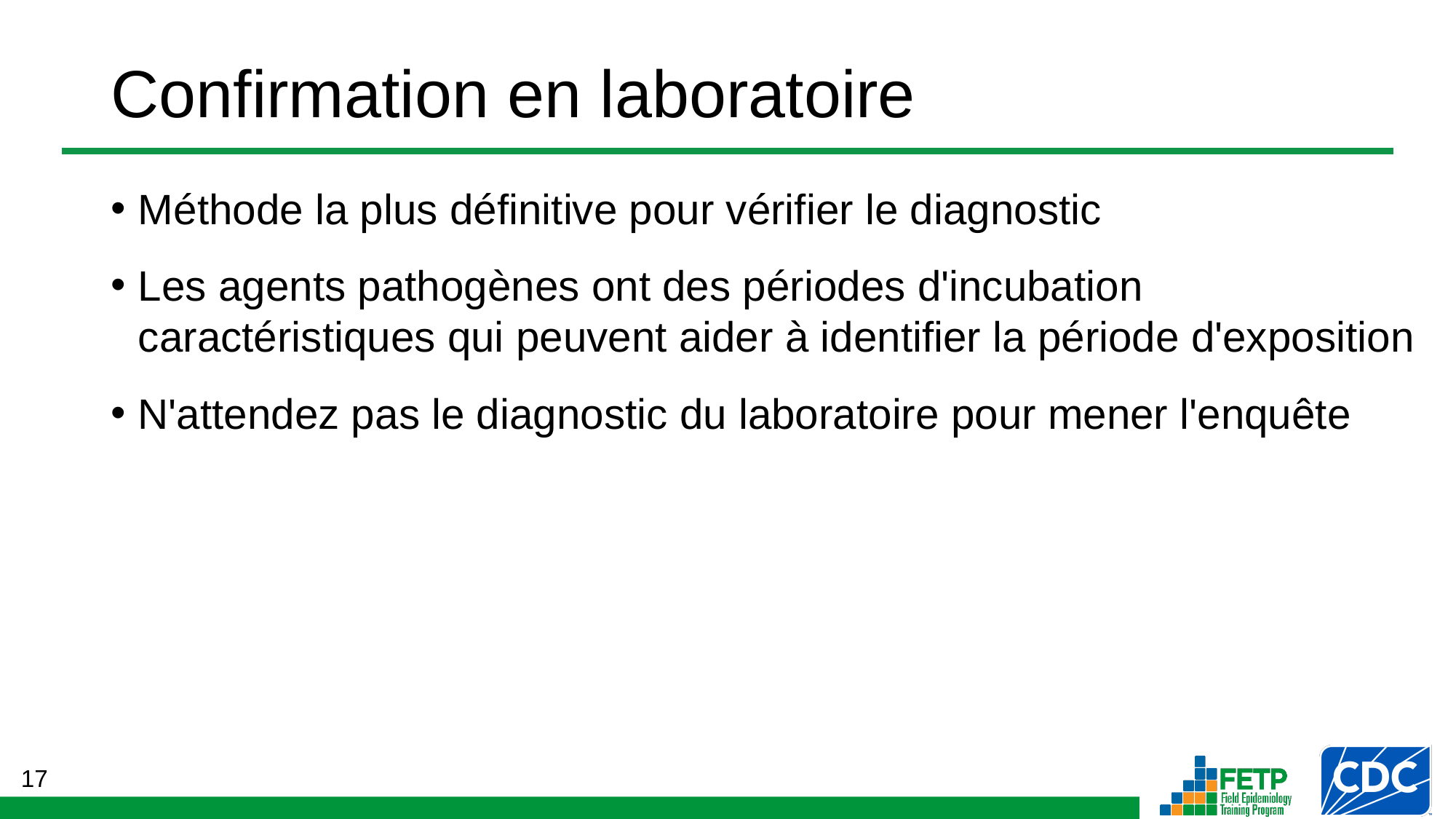

# Confirmation en laboratoire
Méthode la plus définitive pour vérifier le diagnostic
Les agents pathogènes ont des périodes d'incubation caractéristiques qui peuvent aider à identifier la période d'exposition
N'attendez pas le diagnostic du laboratoire pour mener l'enquête